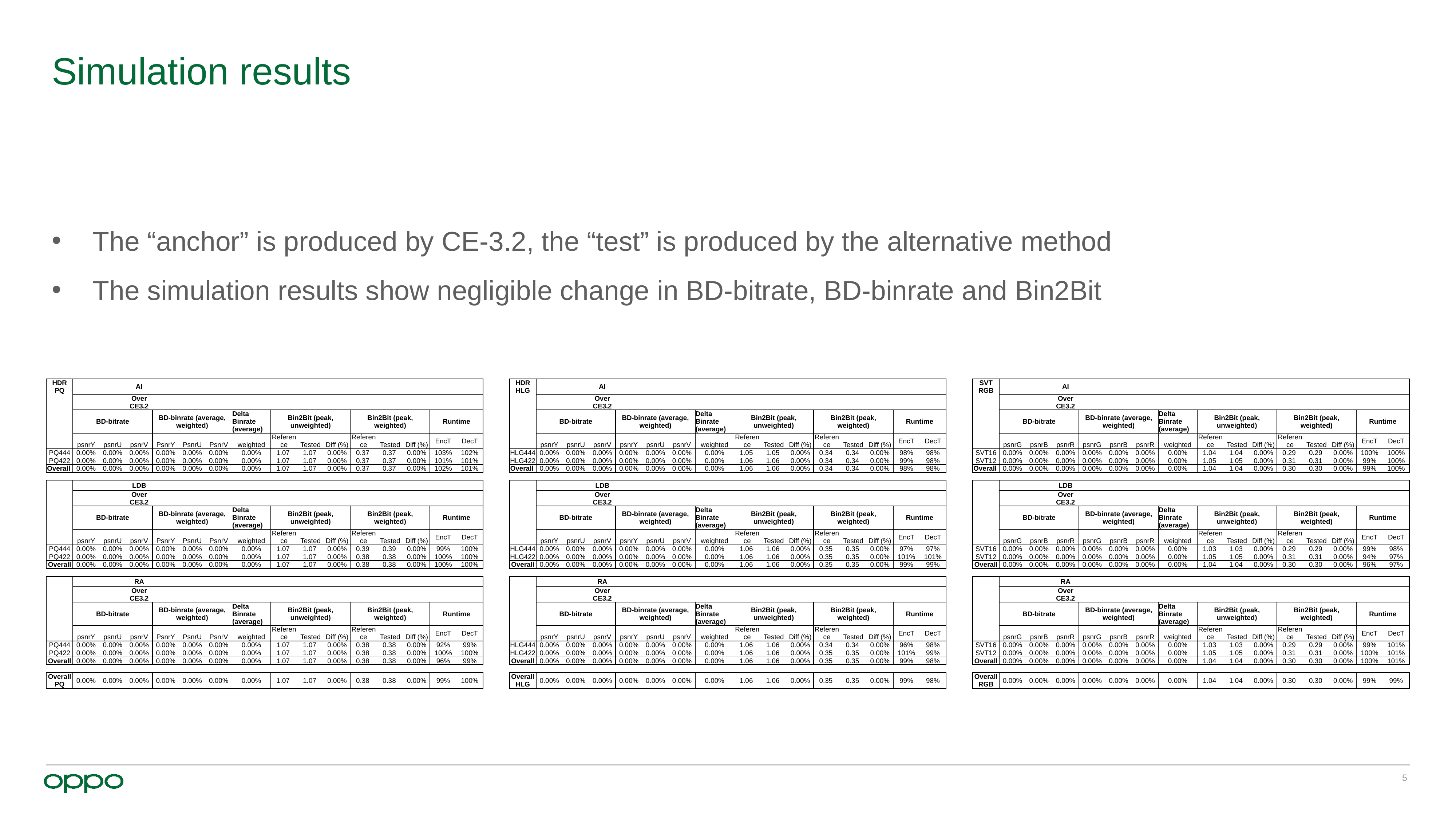

# Simulation results
The “anchor” is produced by CE-3.2, the “test” is produced by the alternative method
The simulation results show negligible change in BD-bitrate, BD-binrate and Bin2Bit

| HDR PQ |  |  | AI |  |  |  |  |  |  |  |  |  |  |  |  |  | HDR HLG |  |  | AI |  |  |  |  |  |  |  |  |  |  |  |  |  | SVT RGB |  |  | AI |  |  |  |  |  |  |  |  |  |  |  |  |
| --- | --- | --- | --- | --- | --- | --- | --- | --- | --- | --- | --- | --- | --- | --- | --- | --- | --- | --- | --- | --- | --- | --- | --- | --- | --- | --- | --- | --- | --- | --- | --- | --- | --- | --- | --- | --- | --- | --- | --- | --- | --- | --- | --- | --- | --- | --- | --- | --- | --- |
|  |  |  | Over CE3.2 |  |  |  |  |  |  |  |  |  |  |  |  |  |  |  |  | Over CE3.2 |  |  |  |  |  |  |  |  |  |  |  |  |  |  |  |  | Over CE3.2 |  |  |  |  |  |  |  |  |  |  |  |  |
|  | BD-bitrate |  |  | BD-binrate (average, weighted) |  |  | Delta Binrate (average) | Bin2Bit (peak, unweighted) |  |  | Bin2Bit (peak, weighted) |  |  | Runtime |  |  |  | BD-bitrate |  |  | BD-binrate (average, weighted) |  |  | Delta Binrate (average) | Bin2Bit (peak, unweighted) |  |  | Bin2Bit (peak, weighted) |  |  | Runtime |  |  |  | BD-bitrate |  |  | BD-binrate (average, weighted) |  |  | Delta Binrate (average) | Bin2Bit (peak, unweighted) |  |  | Bin2Bit (peak, weighted) |  |  | Runtime |  |
|  | psnrY | psnrU | psnrV | PsnrY | PsnrU | PsnrV | weighted | Reference | Tested | Diff (%) | Reference | Tested | Diff (%) | EncT | DecT |  |  | psnrY | psnrU | psnrV | psnrY | psnrU | psnrV | weighted | Reference | Tested | Diff (%) | Reference | Tested | Diff (%) | EncT | DecT |  |  | psnrG | psnrB | psnrR | psnrG | psnrB | psnrR | weighted | Reference | Tested | Diff (%) | Reference | Tested | Diff (%) | EncT | DecT |
| PQ444 | 0.00% | 0.00% | 0.00% | 0.00% | 0.00% | 0.00% | 0.00% | 1.07 | 1.07 | 0.00% | 0.37 | 0.37 | 0.00% | 103% | 102% |  | HLG444 | 0.00% | 0.00% | 0.00% | 0.00% | 0.00% | 0.00% | 0.00% | 1.05 | 1.05 | 0.00% | 0.34 | 0.34 | 0.00% | 98% | 98% |  | SVT16 | 0.00% | 0.00% | 0.00% | 0.00% | 0.00% | 0.00% | 0.00% | 1.04 | 1.04 | 0.00% | 0.29 | 0.29 | 0.00% | 100% | 100% |
| PQ422 | 0.00% | 0.00% | 0.00% | 0.00% | 0.00% | 0.00% | 0.00% | 1.07 | 1.07 | 0.00% | 0.37 | 0.37 | 0.00% | 101% | 101% |  | HLG422 | 0.00% | 0.00% | 0.00% | 0.00% | 0.00% | 0.00% | 0.00% | 1.06 | 1.06 | 0.00% | 0.34 | 0.34 | 0.00% | 99% | 98% |  | SVT12 | 0.00% | 0.00% | 0.00% | 0.00% | 0.00% | 0.00% | 0.00% | 1.05 | 1.05 | 0.00% | 0.31 | 0.31 | 0.00% | 99% | 100% |
| Overall | 0.00% | 0.00% | 0.00% | 0.00% | 0.00% | 0.00% | 0.00% | 1.07 | 1.07 | 0.00% | 0.37 | 0.37 | 0.00% | 102% | 101% |  | Overall | 0.00% | 0.00% | 0.00% | 0.00% | 0.00% | 0.00% | 0.00% | 1.06 | 1.06 | 0.00% | 0.34 | 0.34 | 0.00% | 98% | 98% |  | Overall | 0.00% | 0.00% | 0.00% | 0.00% | 0.00% | 0.00% | 0.00% | 1.04 | 1.04 | 0.00% | 0.30 | 0.30 | 0.00% | 99% | 100% |
|  |  |  |  |  |  |  |  |  |  |  |  |  |  |  |  |  |  |  |  |  |  |  |  |  |  |  |  |  |  |  |  |  |  |  |  |  |  |  |  |  |  |  |  |  |  |  |  |  |  |
|  |  |  | LDB |  |  |  |  |  |  |  |  |  |  |  |  |  |  |  |  | LDB |  |  |  |  |  |  |  |  |  |  |  |  |  |  |  |  | LDB |  |  |  |  |  |  |  |  |  |  |  |  |
|  |  |  | Over CE3.2 |  |  |  |  |  |  |  |  |  |  |  |  |  |  |  |  | Over CE3.2 |  |  |  |  |  |  |  |  |  |  |  |  |  |  |  |  | Over CE3.2 |  |  |  |  |  |  |  |  |  |  |  |  |
|  | BD-bitrate |  |  | BD-binrate (average, weighted) |  |  | Delta Binrate (average) | Bin2Bit (peak, unweighted) |  |  | Bin2Bit (peak, weighted) |  |  | Runtime |  |  |  | BD-bitrate |  |  | BD-binrate (average, weighted) |  |  | Delta Binrate (average) | Bin2Bit (peak, unweighted) |  |  | Bin2Bit (peak, weighted) |  |  | Runtime |  |  |  | BD-bitrate |  |  | BD-binrate (average, weighted) |  |  | Delta Binrate (average) | Bin2Bit (peak, unweighted) |  |  | Bin2Bit (peak, weighted) |  |  | Runtime |  |
|  | psnrY | psnrU | psnrV | PsnrY | PsnrU | PsnrV | weighted | Reference | Tested | Diff (%) | Reference | Tested | Diff (%) | EncT | DecT |  |  | psnrY | psnrU | psnrV | psnrY | psnrU | psnrV | weighted | Reference | Tested | Diff (%) | Reference | Tested | Diff (%) | EncT | DecT |  |  | psnrG | psnrB | psnrR | psnrG | psnrB | psnrR | weighted | Reference | Tested | Diff (%) | Reference | Tested | Diff (%) | EncT | DecT |
| PQ444 | 0.00% | 0.00% | 0.00% | 0.00% | 0.00% | 0.00% | 0.00% | 1.07 | 1.07 | 0.00% | 0.39 | 0.39 | 0.00% | 99% | 100% |  | HLG444 | 0.00% | 0.00% | 0.00% | 0.00% | 0.00% | 0.00% | 0.00% | 1.06 | 1.06 | 0.00% | 0.35 | 0.35 | 0.00% | 97% | 97% |  | SVT16 | 0.00% | 0.00% | 0.00% | 0.00% | 0.00% | 0.00% | 0.00% | 1.03 | 1.03 | 0.00% | 0.29 | 0.29 | 0.00% | 99% | 98% |
| PQ422 | 0.00% | 0.00% | 0.00% | 0.00% | 0.00% | 0.00% | 0.00% | 1.07 | 1.07 | 0.00% | 0.38 | 0.38 | 0.00% | 100% | 100% |  | HLG422 | 0.00% | 0.00% | 0.00% | 0.00% | 0.00% | 0.00% | 0.00% | 1.06 | 1.06 | 0.00% | 0.35 | 0.35 | 0.00% | 101% | 101% |  | SVT12 | 0.00% | 0.00% | 0.00% | 0.00% | 0.00% | 0.00% | 0.00% | 1.05 | 1.05 | 0.00% | 0.31 | 0.31 | 0.00% | 94% | 97% |
| Overall | 0.00% | 0.00% | 0.00% | 0.00% | 0.00% | 0.00% | 0.00% | 1.07 | 1.07 | 0.00% | 0.38 | 0.38 | 0.00% | 100% | 100% |  | Overall | 0.00% | 0.00% | 0.00% | 0.00% | 0.00% | 0.00% | 0.00% | 1.06 | 1.06 | 0.00% | 0.35 | 0.35 | 0.00% | 99% | 99% |  | Overall | 0.00% | 0.00% | 0.00% | 0.00% | 0.00% | 0.00% | 0.00% | 1.04 | 1.04 | 0.00% | 0.30 | 0.30 | 0.00% | 96% | 97% |
|  |  |  |  |  |  |  |  |  |  |  |  |  |  |  |  |  |  |  |  |  |  |  |  |  |  |  |  |  |  |  |  |  |  |  |  |  |  |  |  |  |  |  |  |  |  |  |  |  |  |
|  |  |  | RA |  |  |  |  |  |  |  |  |  |  |  |  |  |  |  |  | RA |  |  |  |  |  |  |  |  |  |  |  |  |  |  |  |  | RA |  |  |  |  |  |  |  |  |  |  |  |  |
|  |  |  | Over CE3.2 |  |  |  |  |  |  |  |  |  |  |  |  |  |  |  |  | Over CE3.2 |  |  |  |  |  |  |  |  |  |  |  |  |  |  |  |  | Over CE3.2 |  |  |  |  |  |  |  |  |  |  |  |  |
|  | BD-bitrate |  |  | BD-binrate (average, weighted) |  |  | Delta Binrate (average) | Bin2Bit (peak, unweighted) |  |  | Bin2Bit (peak, weighted) |  |  | Runtime |  |  |  | BD-bitrate |  |  | BD-binrate (average, weighted) |  |  | Delta Binrate (average) | Bin2Bit (peak, unweighted) |  |  | Bin2Bit (peak, weighted) |  |  | Runtime |  |  |  | BD-bitrate |  |  | BD-binrate (average, weighted) |  |  | Delta Binrate (average) | Bin2Bit (peak, unweighted) |  |  | Bin2Bit (peak, weighted) |  |  | Runtime |  |
|  | psnrY | psnrU | psnrV | PsnrY | PsnrU | PsnrV | weighted | Reference | Tested | Diff (%) | Reference | Tested | Diff (%) | EncT | DecT |  |  | psnrY | psnrU | psnrV | psnrY | psnrU | psnrV | weighted | Reference | Tested | Diff (%) | Reference | Tested | Diff (%) | EncT | DecT |  |  | psnrG | psnrB | psnrR | psnrG | psnrB | psnrR | weighted | Reference | Tested | Diff (%) | Reference | Tested | Diff (%) | EncT | DecT |
| PQ444 | 0.00% | 0.00% | 0.00% | 0.00% | 0.00% | 0.00% | 0.00% | 1.07 | 1.07 | 0.00% | 0.38 | 0.38 | 0.00% | 92% | 99% |  | HLG444 | 0.00% | 0.00% | 0.00% | 0.00% | 0.00% | 0.00% | 0.00% | 1.06 | 1.06 | 0.00% | 0.34 | 0.34 | 0.00% | 96% | 98% |  | SVT16 | 0.00% | 0.00% | 0.00% | 0.00% | 0.00% | 0.00% | 0.00% | 1.03 | 1.03 | 0.00% | 0.29 | 0.29 | 0.00% | 99% | 101% |
| PQ422 | 0.00% | 0.00% | 0.00% | 0.00% | 0.00% | 0.00% | 0.00% | 1.07 | 1.07 | 0.00% | 0.38 | 0.38 | 0.00% | 100% | 100% |  | HLG422 | 0.00% | 0.00% | 0.00% | 0.00% | 0.00% | 0.00% | 0.00% | 1.06 | 1.06 | 0.00% | 0.35 | 0.35 | 0.00% | 101% | 99% |  | SVT12 | 0.00% | 0.00% | 0.00% | 0.00% | 0.00% | 0.00% | 0.00% | 1.05 | 1.05 | 0.00% | 0.31 | 0.31 | 0.00% | 100% | 101% |
| Overall | 0.00% | 0.00% | 0.00% | 0.00% | 0.00% | 0.00% | 0.00% | 1.07 | 1.07 | 0.00% | 0.38 | 0.38 | 0.00% | 96% | 99% |  | Overall | 0.00% | 0.00% | 0.00% | 0.00% | 0.00% | 0.00% | 0.00% | 1.06 | 1.06 | 0.00% | 0.35 | 0.35 | 0.00% | 99% | 98% |  | Overall | 0.00% | 0.00% | 0.00% | 0.00% | 0.00% | 0.00% | 0.00% | 1.04 | 1.04 | 0.00% | 0.30 | 0.30 | 0.00% | 100% | 101% |
|  |  |  |  |  |  |  |  |  |  |  |  |  |  |  |  |  |  |  |  |  |  |  |  |  |  |  |  |  |  |  |  |  |  |  |  |  |  |  |  |  |  |  |  |  |  |  |  |  |  |
| Overall PQ | 0.00% | 0.00% | 0.00% | 0.00% | 0.00% | 0.00% | 0.00% | 1.07 | 1.07 | 0.00% | 0.38 | 0.38 | 0.00% | 99% | 100% |  | Overall HLG | 0.00% | 0.00% | 0.00% | 0.00% | 0.00% | 0.00% | 0.00% | 1.06 | 1.06 | 0.00% | 0.35 | 0.35 | 0.00% | 99% | 98% |  | Overall RGB | 0.00% | 0.00% | 0.00% | 0.00% | 0.00% | 0.00% | 0.00% | 1.04 | 1.04 | 0.00% | 0.30 | 0.30 | 0.00% | 99% | 99% |